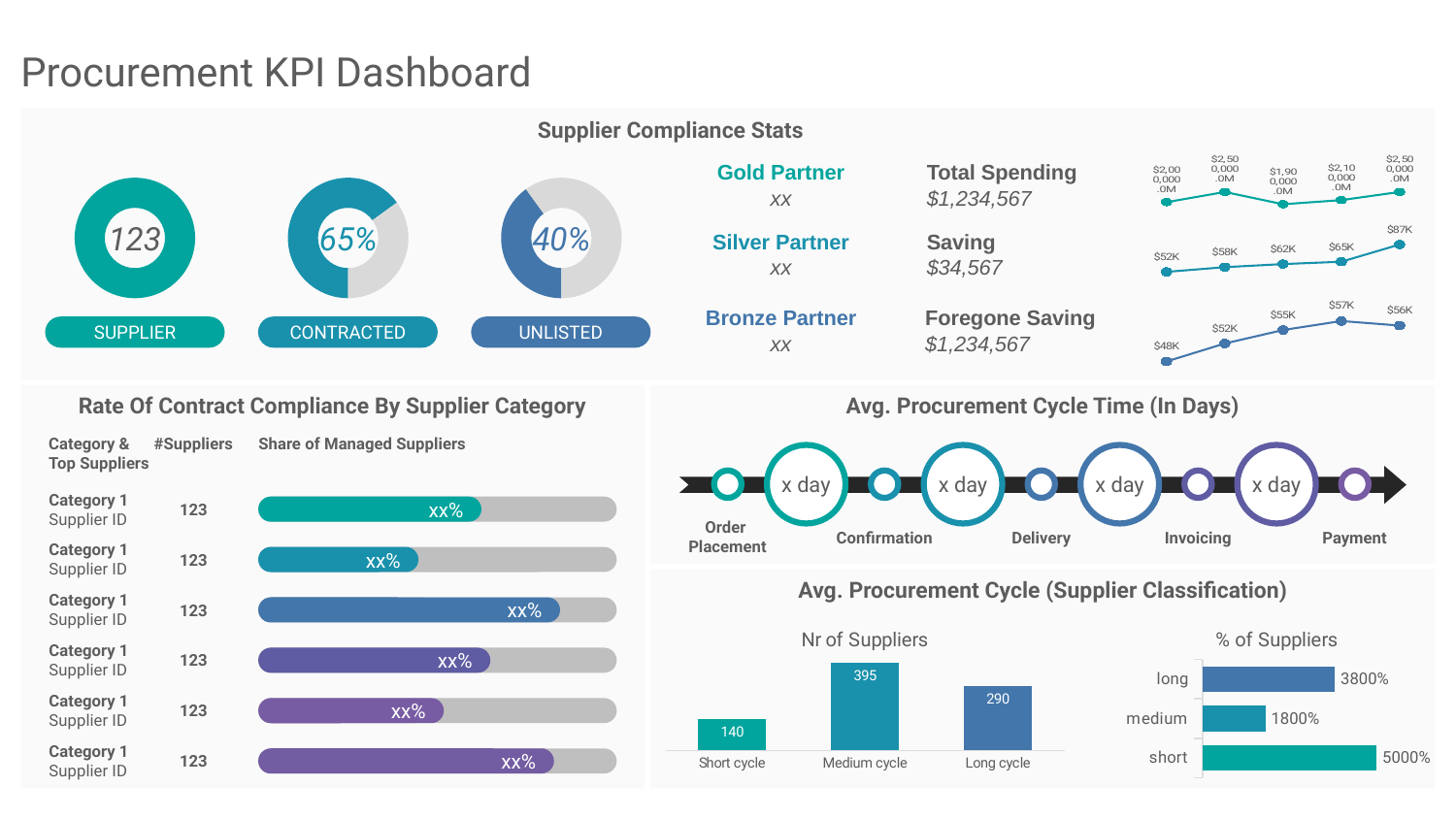

# Procurement KPI Dashboard

Supplier Compliance Stats

### Chart

| Category | Spending |
|---|---|
| 2016 | 2000000.0 |
| 2017 | 2500000.0 |
| 2018 | 1900000.0 |
| 2019 | 2100000.0 |
| 2020 | 2500000.0 |
Gold Partner
xx
Total Spending
$1,234,567

### Chart

| Category | Sales |
|---|---|
| 1st Qtr | 100.0 |
| 2nd Qtr | 0.0 |

### Chart

| Category | Column1 |
|---|---|
| 1st Qtr | 65.0 |
| 2nd Qtr | 35.0 |

### Chart

| Category | Sales |
|---|---|
| 1st Qtr | 40.0 |
| 2nd Qtr | 60.0 |
123
65%
40%

### Chart

| Category | Saving |
|---|---|
| 2016 | 52000.0 |
| 2017 | 58000.0 |
| 2018 | 62000.0 |
| 2019 | 65000.0 |
| 2020 | 87000.0 |
Silver Partner
xx
Saving
$34,567

### Chart

| Category | Saving |
|---|---|
| 2016 | 48000.0 |
| 2017 | 52000.0 |
| 2018 | 55000.0 |
| 2019 | 57000.0 |
| 2020 | 56000.0 |
Bronze Partner
xx
Foregone Saving
$1,234,567
SUPPLIER
CONTRACTED
UNLISTED

Rate Of Contract Compliance By Supplier Category
Avg. Procurement Cycle Time (In Days)
Category &
Top Suppliers
#Suppliers
Share of Managed Suppliers
x day
x day
x day
x day

Order
Placement
Confirmation
Delivery
Invoicing
Payment

Category 1
Supplier ID

xx%
123
Category 1
Supplier ID

xx%
123

Avg. Procurement Cycle (Supplier Classification)
Category 1
Supplier ID
xx%

123

### Chart:

| Category | % of Suppliers |
|---|---|
| short | 50.0 |
| medium | 18.0 |
| long | 38.0 |

### Chart:

| Category | Nr of Suppliers |
|---|---|
| Short cycle | 140.0 |
| Medium cycle | 395.0 |
| Long cycle | 290.0 |
Category 1
Supplier ID
xx%

123
Category 1
Supplier ID

xx%
123
Category 1
Supplier ID
xx%

123